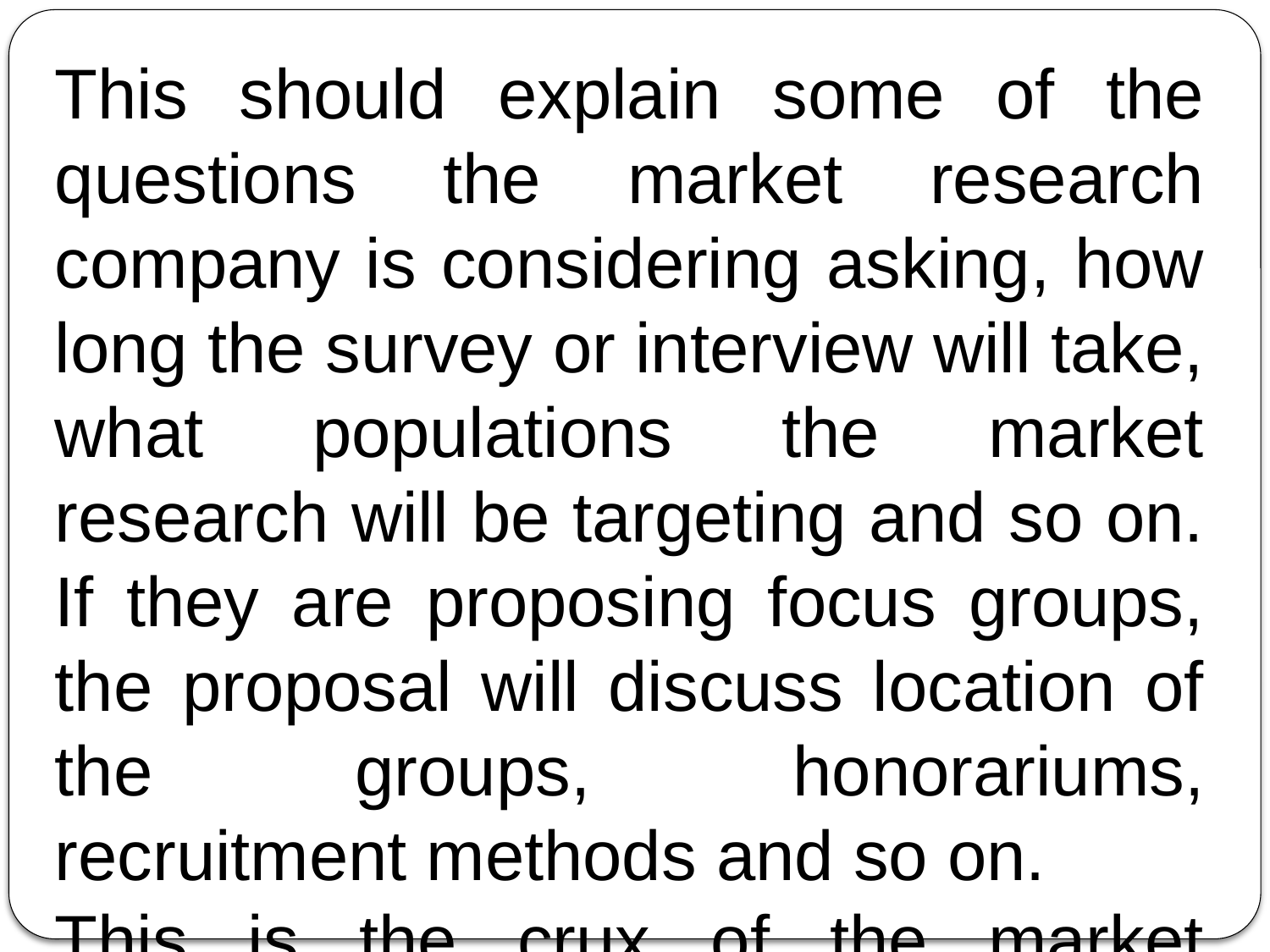

This should explain some of the questions the market research company is considering asking, how long the survey or interview will take, what populations the market research will be targeting and so on. If they are proposing focus groups, the proposal will discuss location of the groups, honorariums, recruitment methods and so on.
This is the crux of the market research.